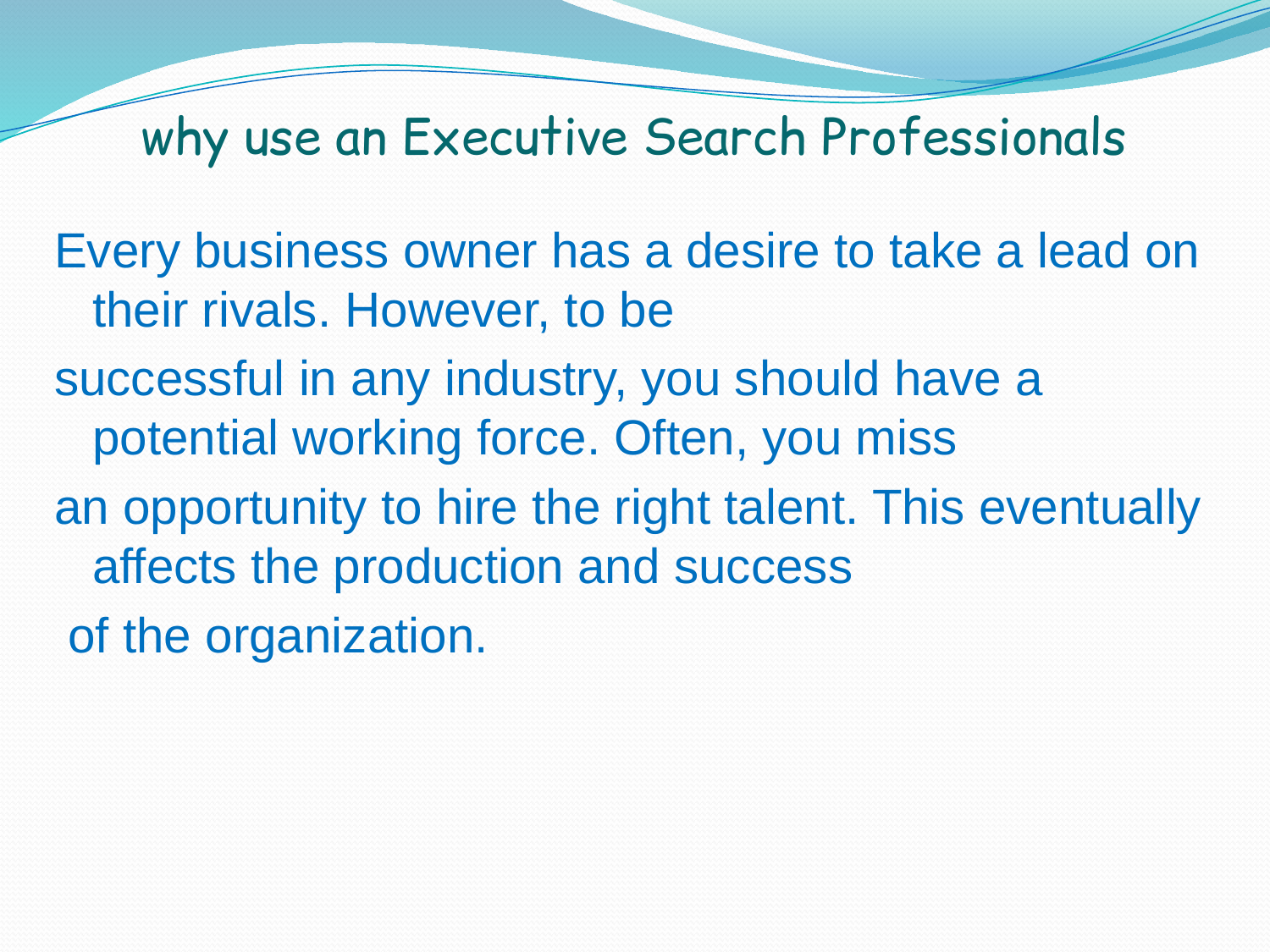

# why use an Executive Search Professionals
Every business owner has a desire to take a lead on their rivals. However, to be
successful in any industry, you should have a potential working force. Often, you miss
an opportunity to hire the right talent. This eventually affects the production and success
 of the organization.